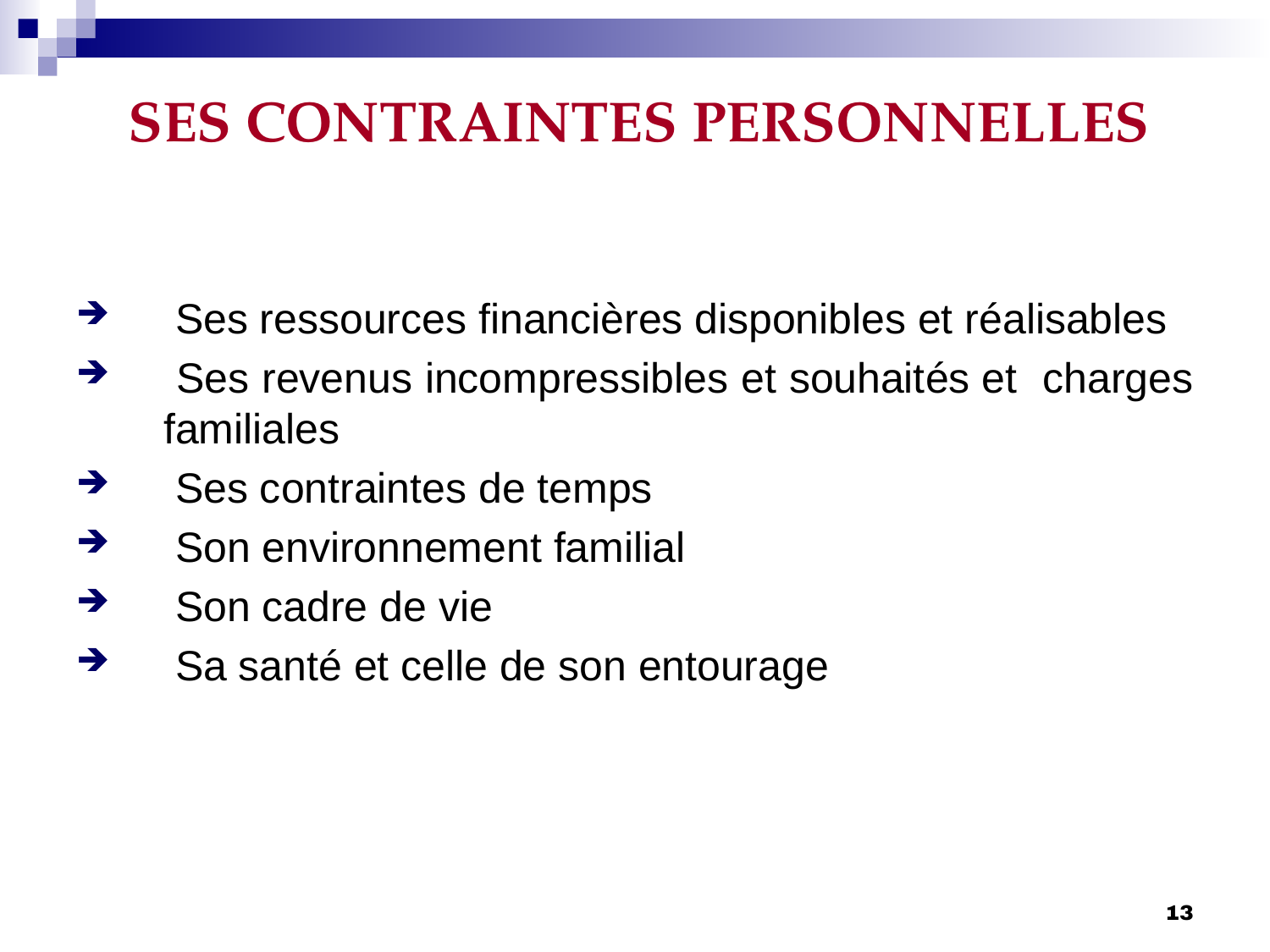

# SES CONTRAINTES PERSONNELLES

 Ses ressources financières disponibles et réalisables
 Ses revenus incompressibles et souhaités et  charges familiales
 Ses contraintes de temps
 Son environnement familial
 Son cadre de vie
 Sa santé et celle de son entourage
13